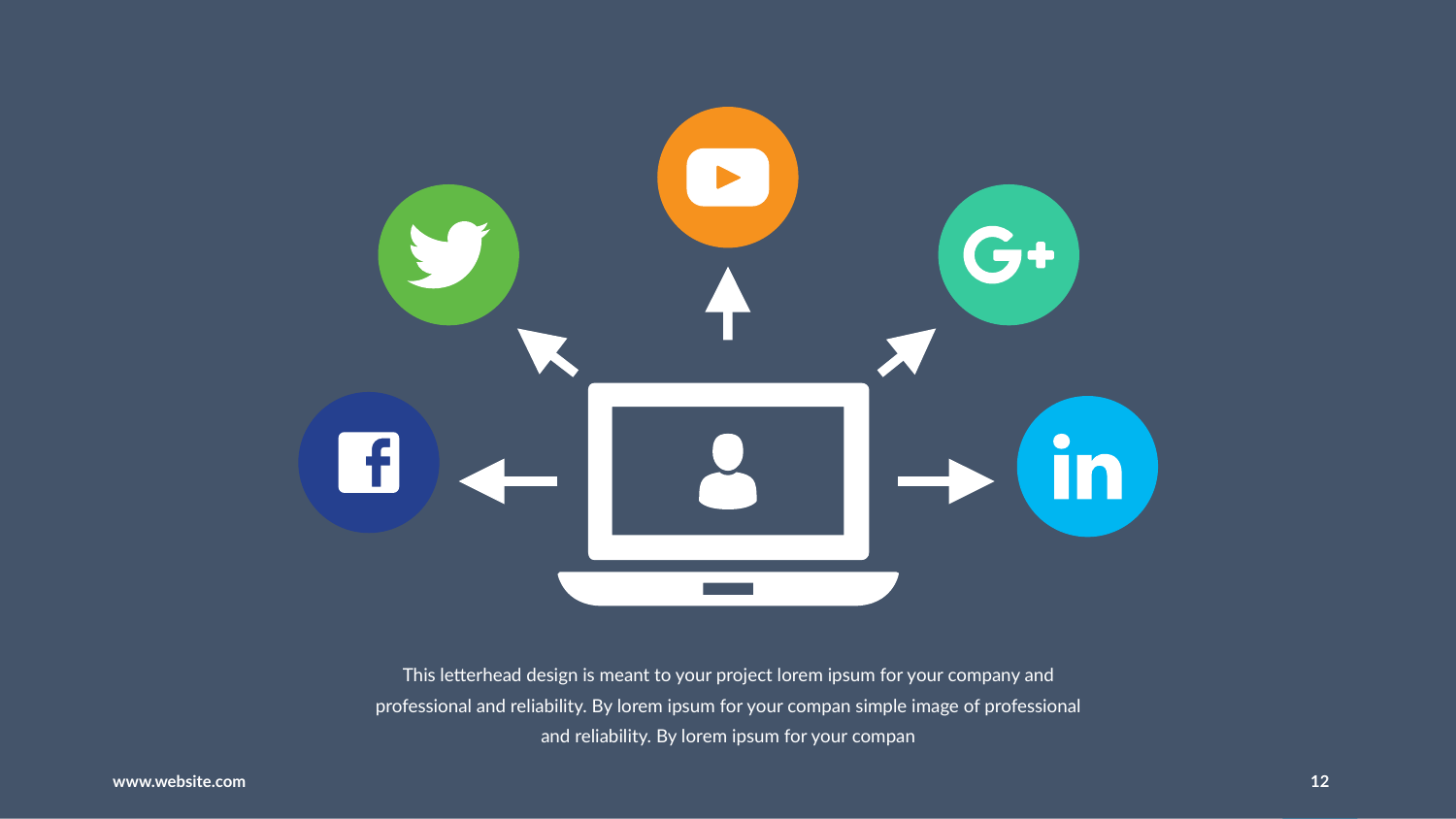

This letterhead design is meant to your project lorem ipsum for your company and professional and reliability. By lorem ipsum for your compan simple image of professional and reliability. By lorem ipsum for your compan
12
www.website.com